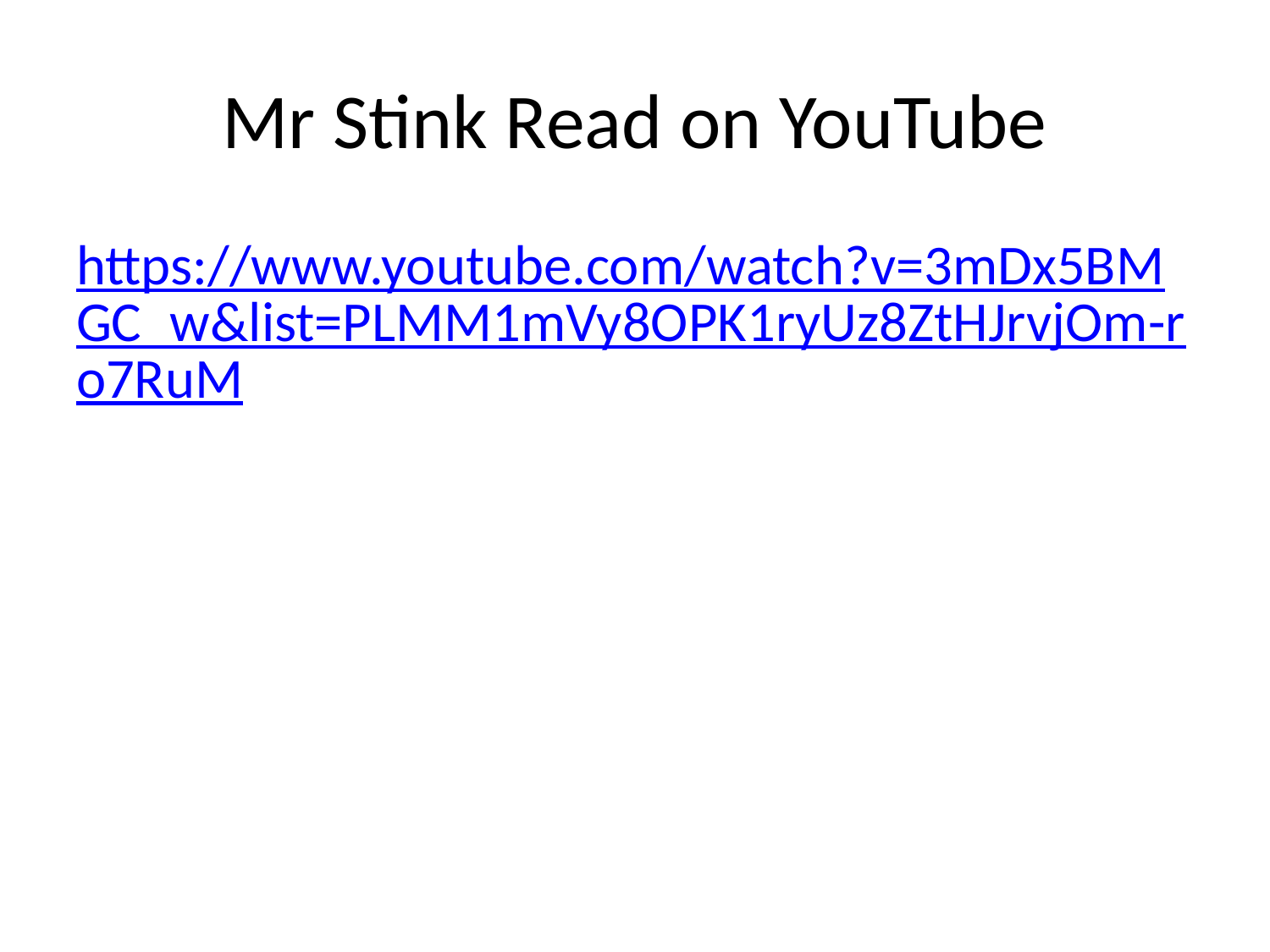

# Mr Stink Read on YouTube
https://www.youtube.com/watch?v=3mDx5BMGC_w&list=PLMM1mVy8OPK1ryUz8ZtHJrvjOm-ro7RuM